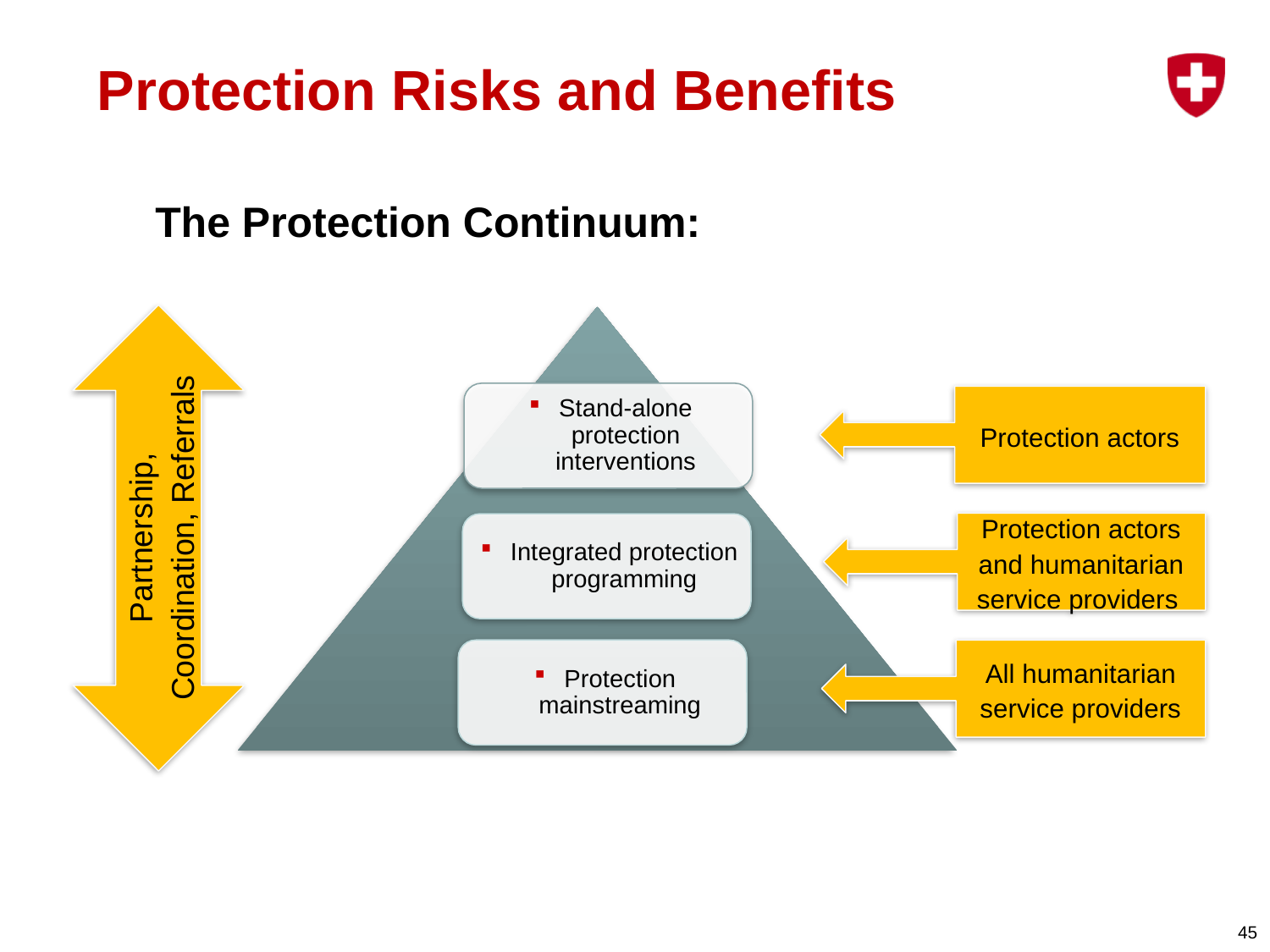

# Protection Risks and Benefits
The Protection Continuum:
Partnership, Coordination, Referrals
Stand-alone protection interventions
Integrated protection programming
Protection mainstreaming
Protection actors
Protection actors and humanitarian service providers
All humanitarian service providers
45